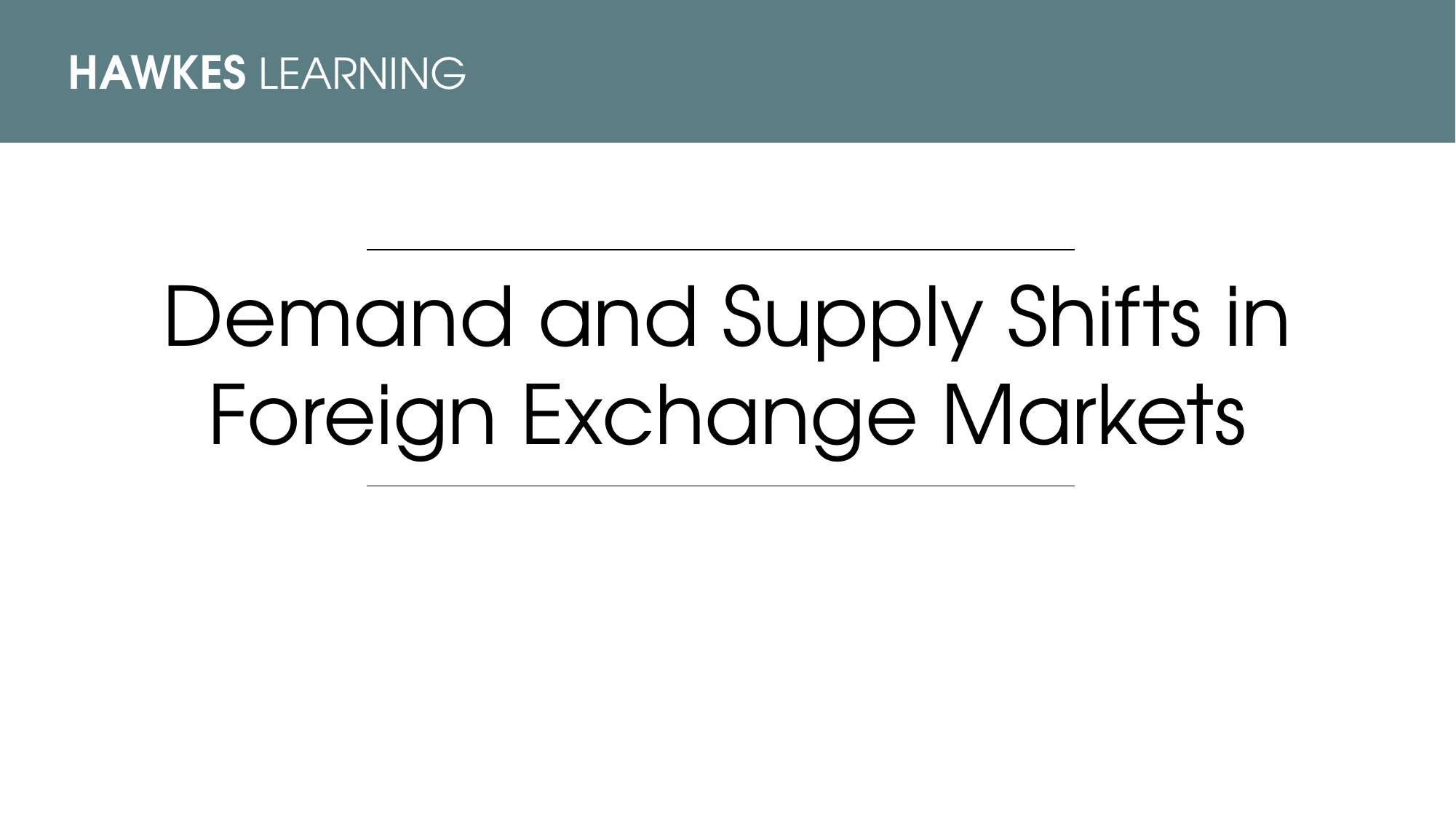

HAWKES LEARNING
Demand and Supply Shifts in Foreign Exchange Markets